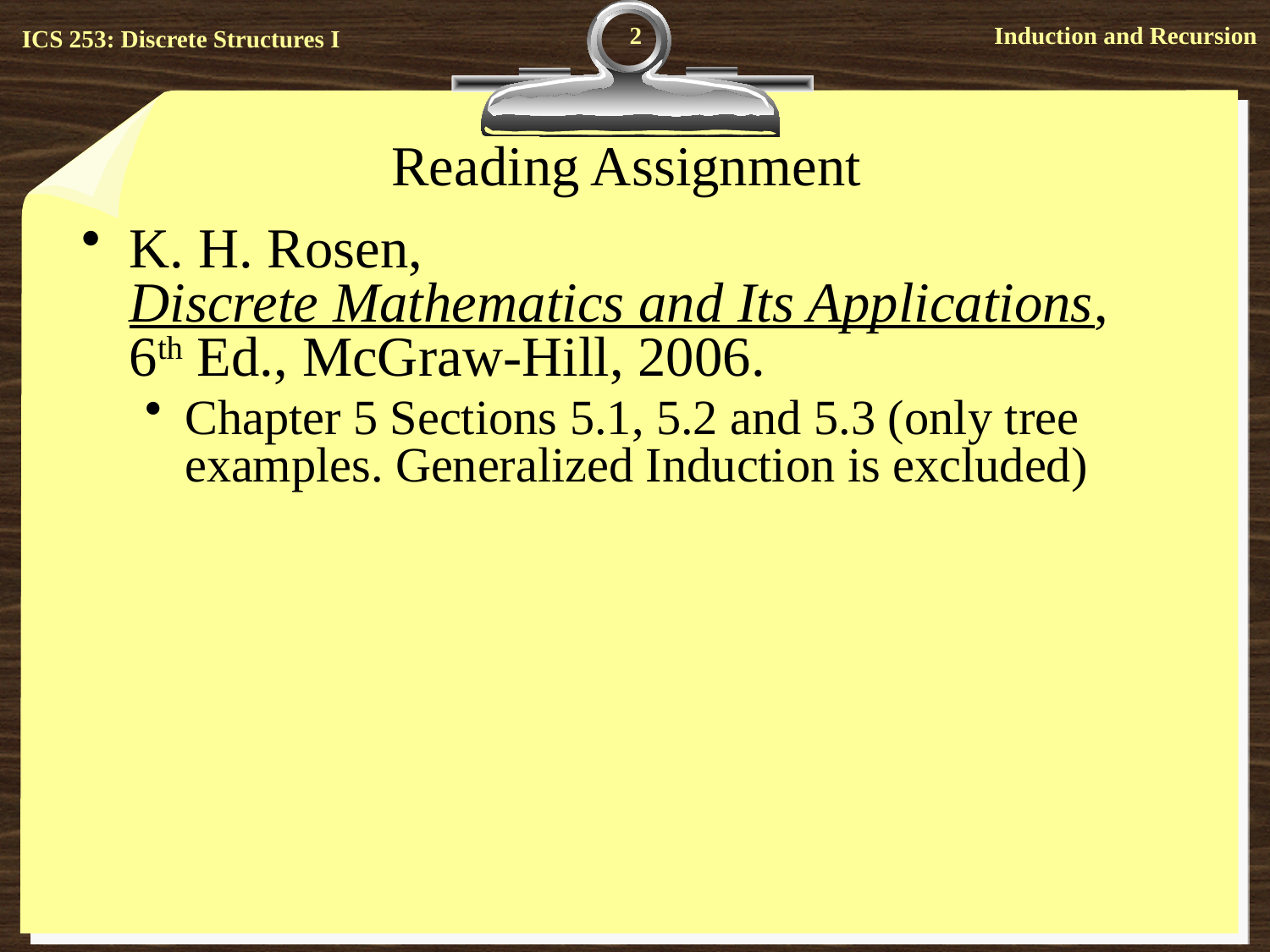

2
# Reading Assignment
K. H. Rosen, Discrete Mathematics and Its Applications, 6th Ed., McGraw-Hill, 2006.
Chapter 5 Sections 5.1, 5.2 and 5.3 (only tree examples. Generalized Induction is excluded)